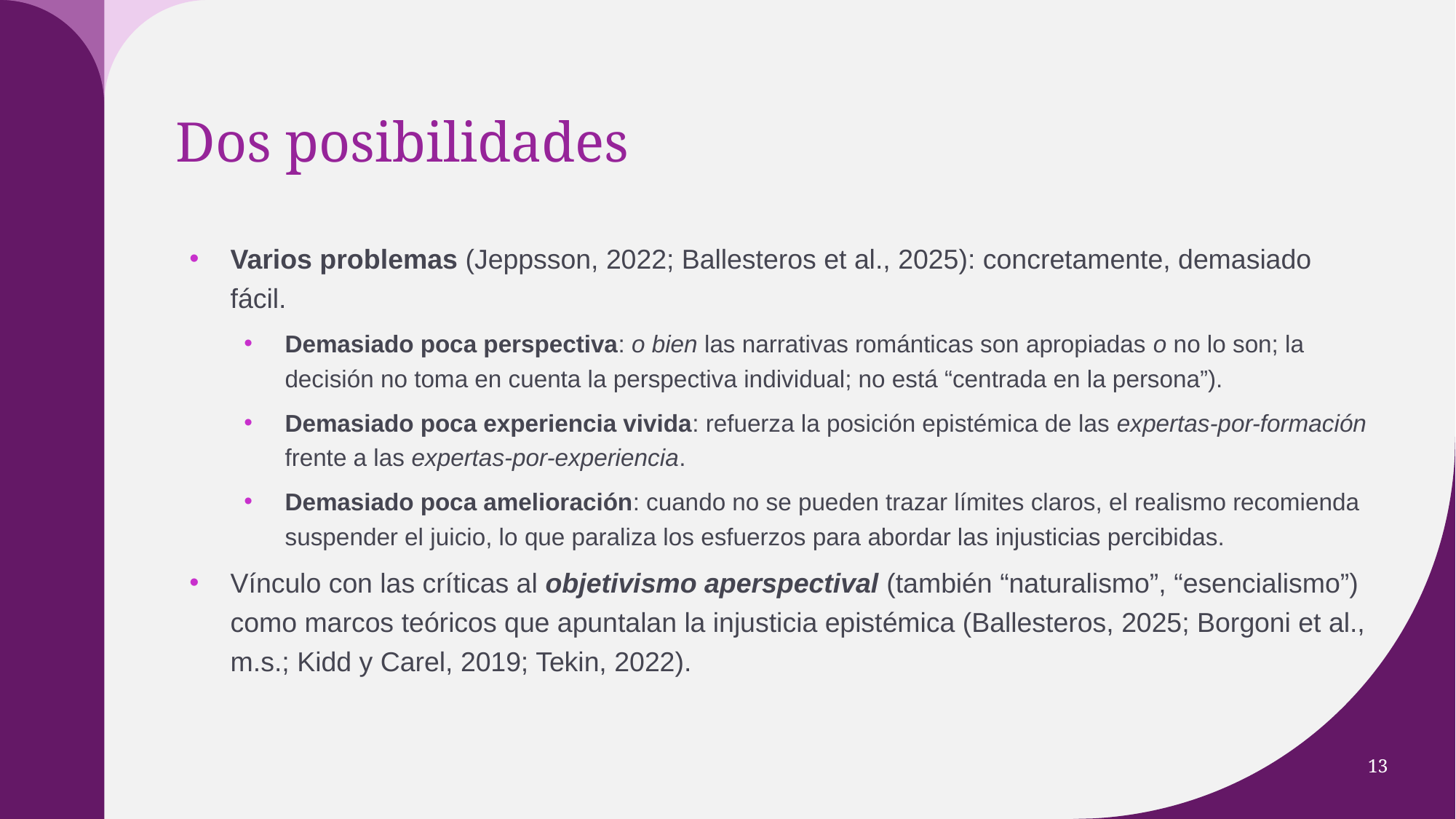

# Dos posibilidades
Varios problemas (Jeppsson, 2022; Ballesteros et al., 2025): concretamente, demasiado fácil.
Demasiado poca perspectiva: o bien las narrativas románticas son apropiadas o no lo son; la decisión no toma en cuenta la perspectiva individual; no está “centrada en la persona”).
Demasiado poca experiencia vivida: refuerza la posición epistémica de las expertas-por-formación frente a las expertas-por-experiencia.
Demasiado poca amelioración: cuando no se pueden trazar límites claros, el realismo recomienda suspender el juicio, lo que paraliza los esfuerzos para abordar las injusticias percibidas.
Vínculo con las críticas al objetivismo aperspectival (también “naturalismo”, “esencialismo”) como marcos teóricos que apuntalan la injusticia epistémica (Ballesteros, 2025; Borgoni et al., m.s.; Kidd y Carel, 2019; Tekin, 2022).
13